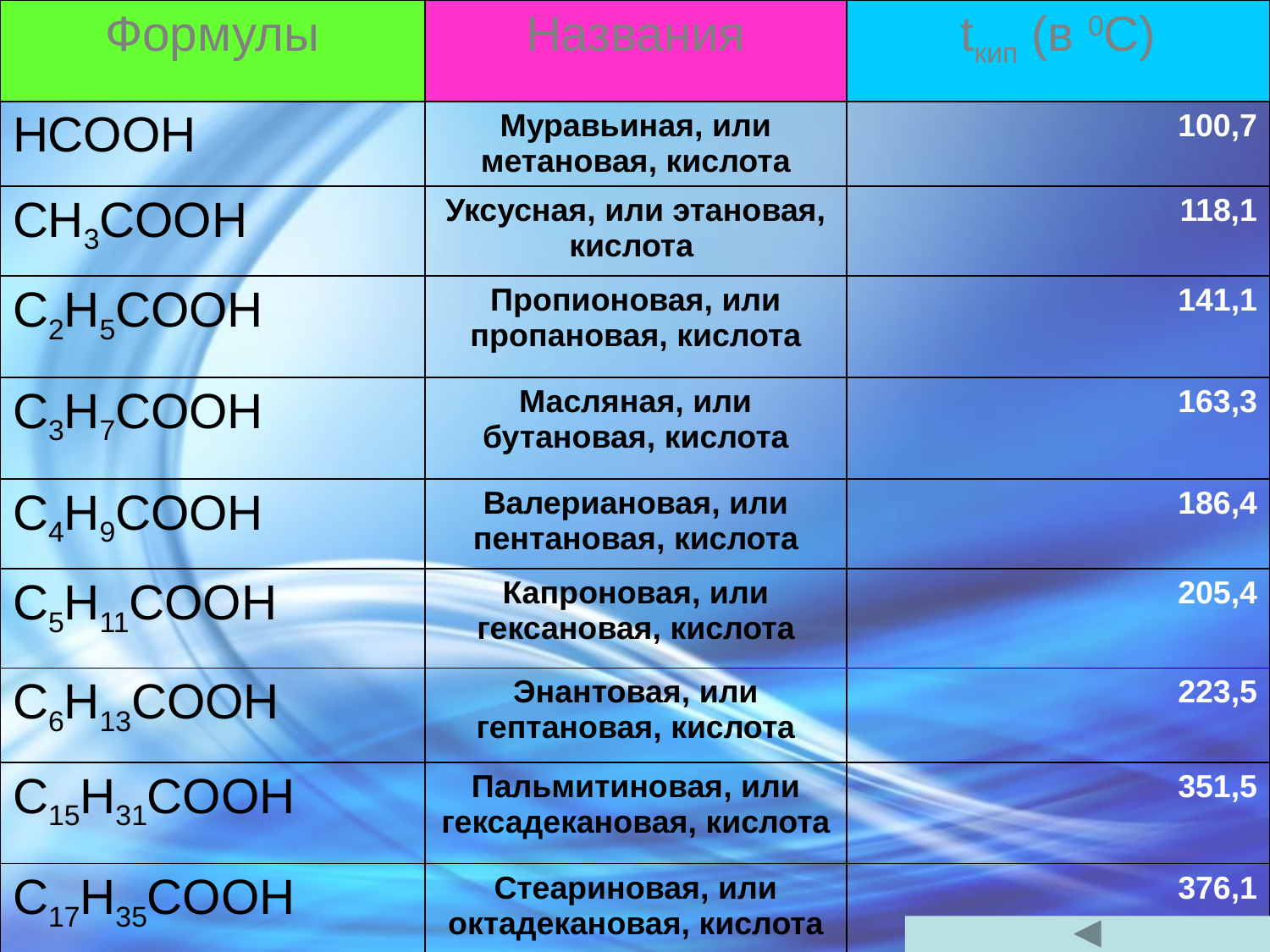

| Формулы | Названия | tкип (в 0С) |
| --- | --- | --- |
| HCOOH | Муравьиная, или метановая, кислота | 100,7 |
| CH3COOH | Уксусная, или этановая, кислота | 118,1 |
| C2H5COOH | Пропионовая, или пропановая, кислота | 141,1 |
| C3H7COOH | Масляная, или бутановая, кислота | 163,3 |
| C4H9COOH | Валериановая, или пентановая, кислота | 186,4 |
| C5H11COOH | Капроновая, или гексановая, кислота | 205,4 |
| C6H13COOH | Энантовая, или гептановая, кислота | 223,5 |
| C15H31COOH | Пальмитиновая, или гексадекановая, кислота | 351,5 |
| C17H35COOH | Стеариновая, или октадекановая, кислота | 376,1 |